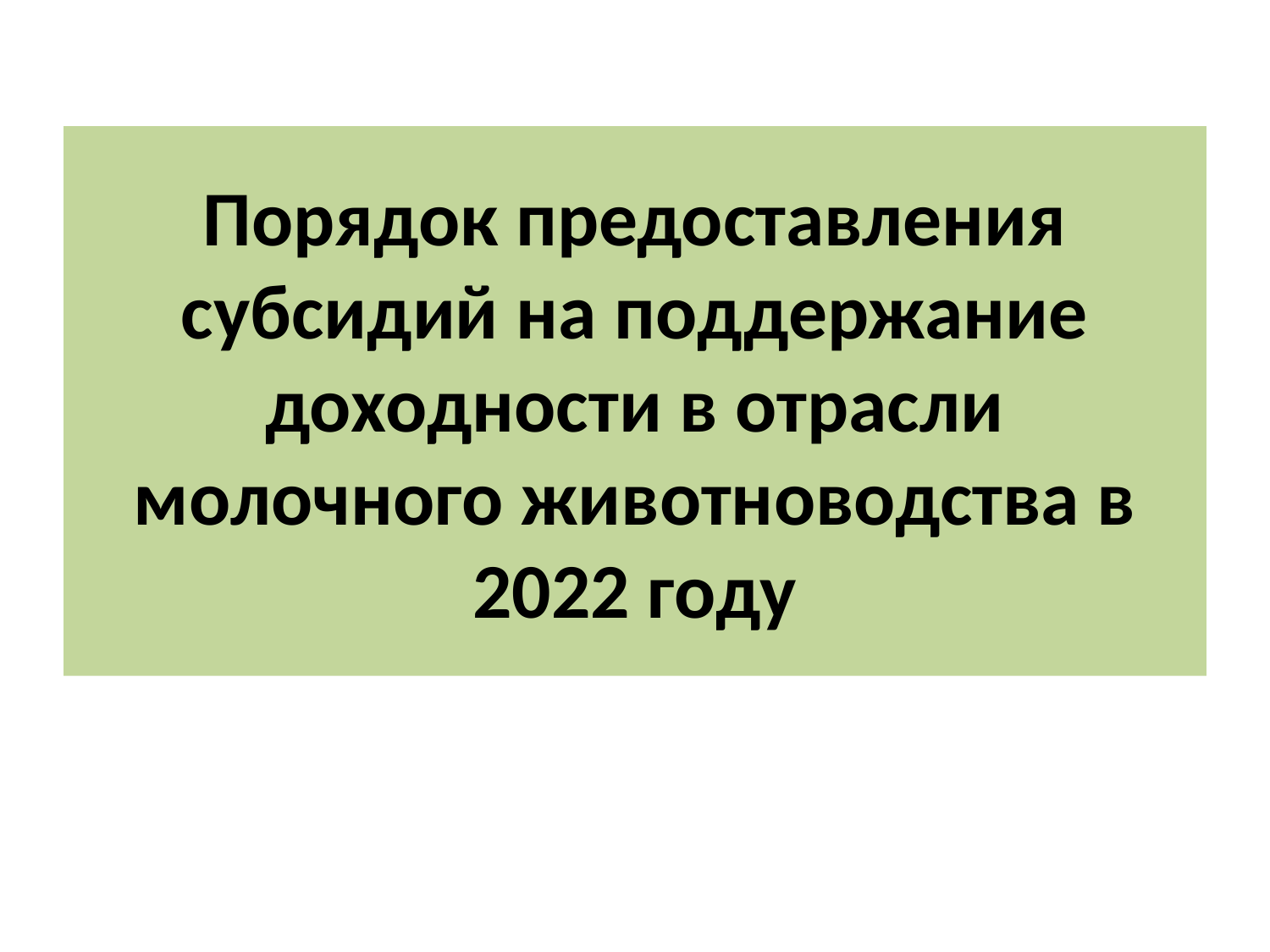

# Порядок предоставления субсидий на поддержание доходности в отрасли молочного животноводства в 2022 году